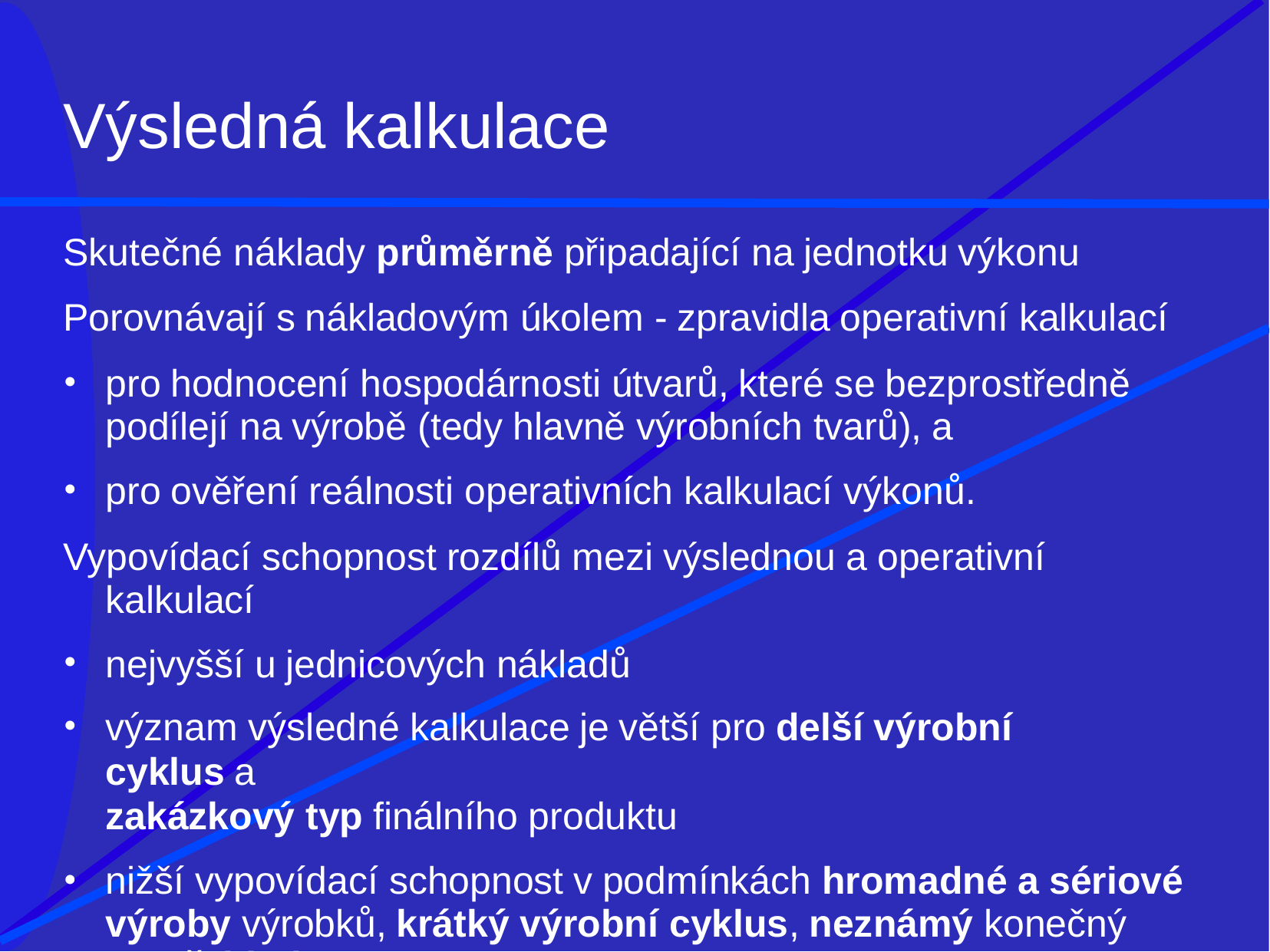

# Výsledná kalkulace
Skutečné náklady průměrně připadající na jednotku výkonu
Porovnávají s nákladovým úkolem - zpravidla operativní kalkulací
pro hodnocení hospodárnosti útvarů, které se bezprostředně podílejí na výrobě (tedy hlavně výrobních tvarů), a
pro ověření reálnosti operativních kalkulací výkonů.
Vypovídací schopnost rozdílů mezi výslednou a operativní kalkulací
nejvyšší u jednicových nákladů
význam výsledné kalkulace je větší pro delší výrobní cyklus a
zakázkový typ finálního produktu
nižší vypovídací schopnost v podmínkách hromadné a sériové výroby výrobků, krátký výrobní cyklus, neznámý konečný spotřebitel